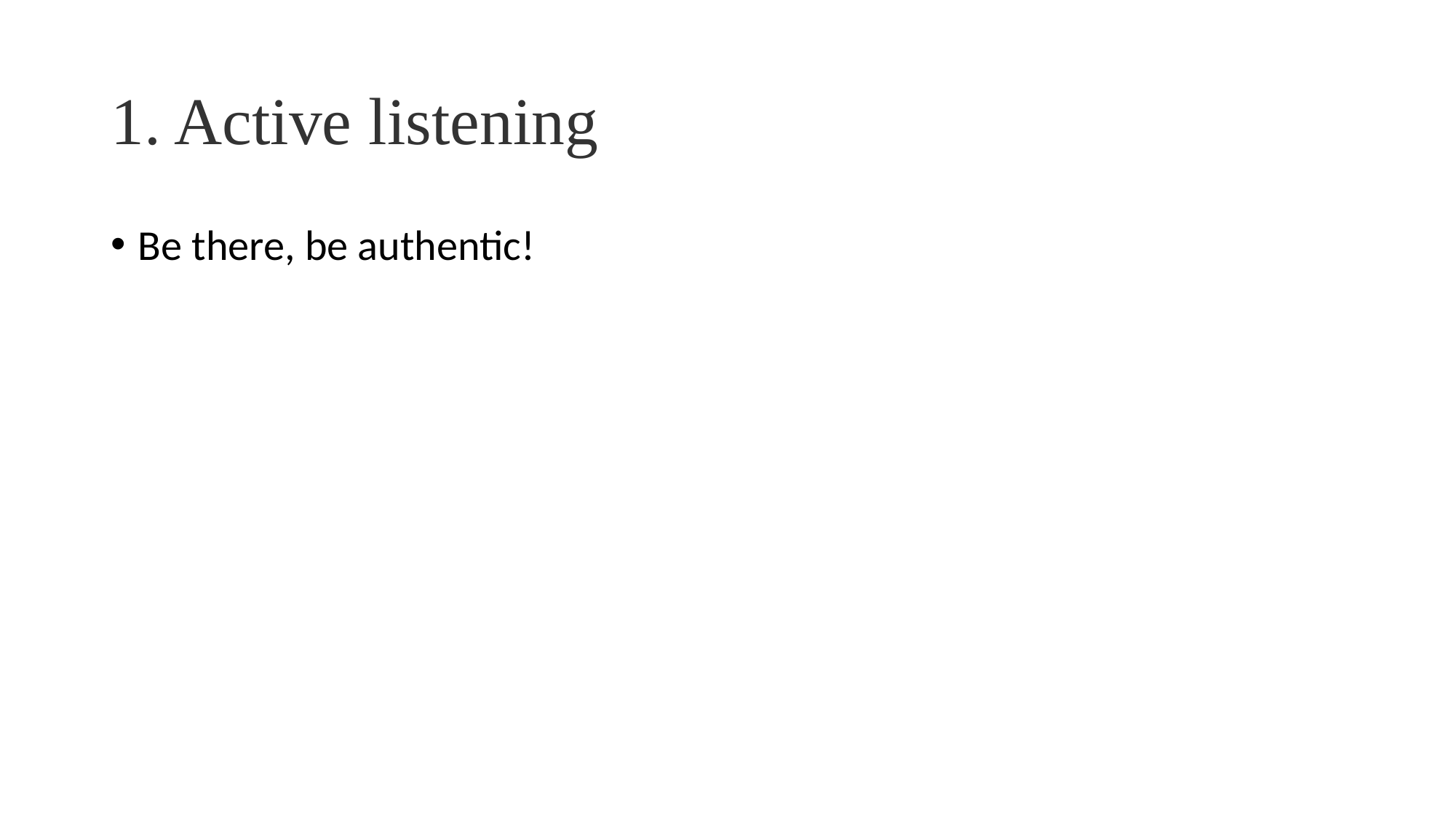

# 1. Active listening
Be there, be authentic!